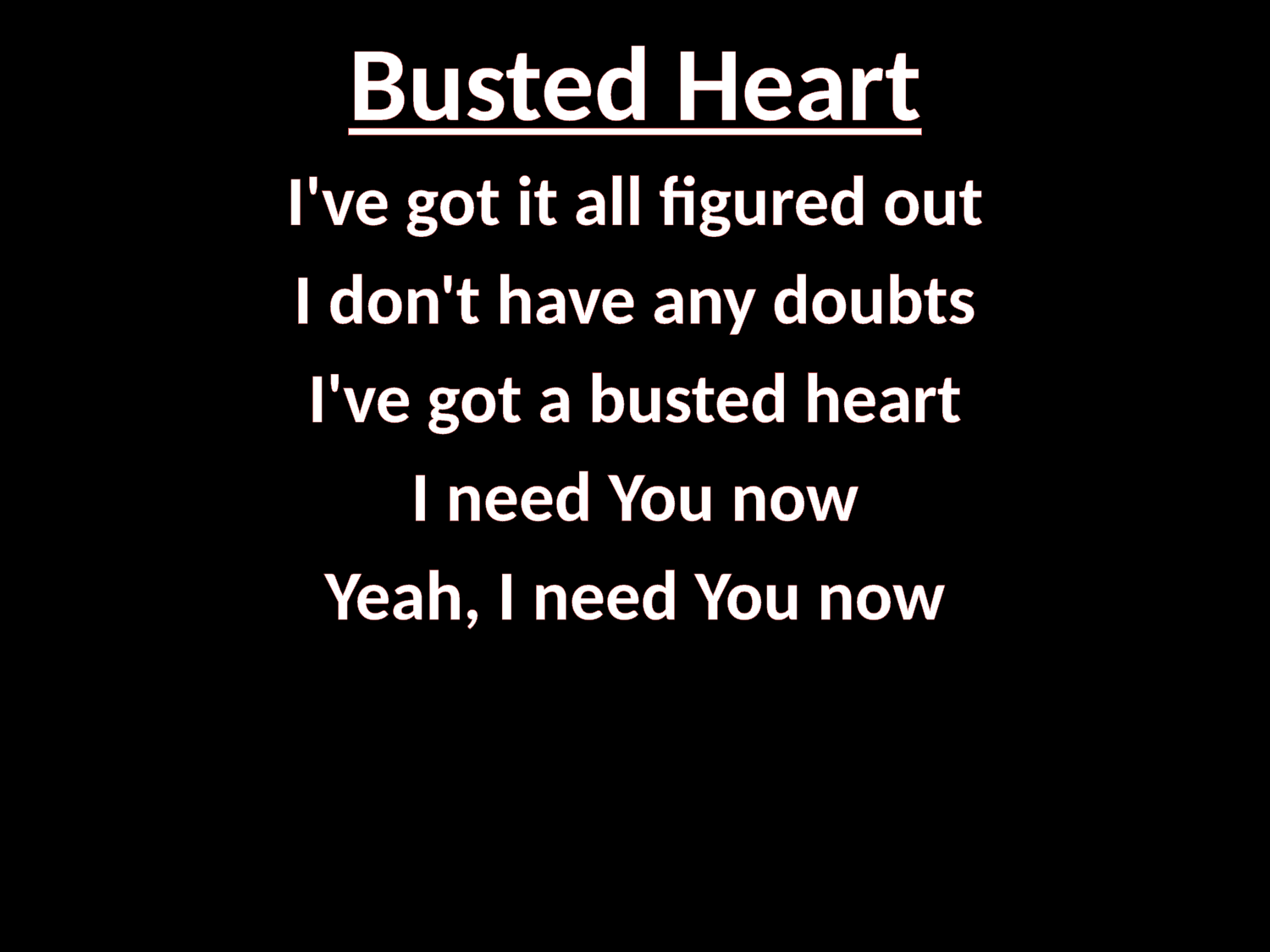

# Busted Heart
I've got it all figured out
I don't have any doubts
I've got a busted heart
I need You now
Yeah, I need You now